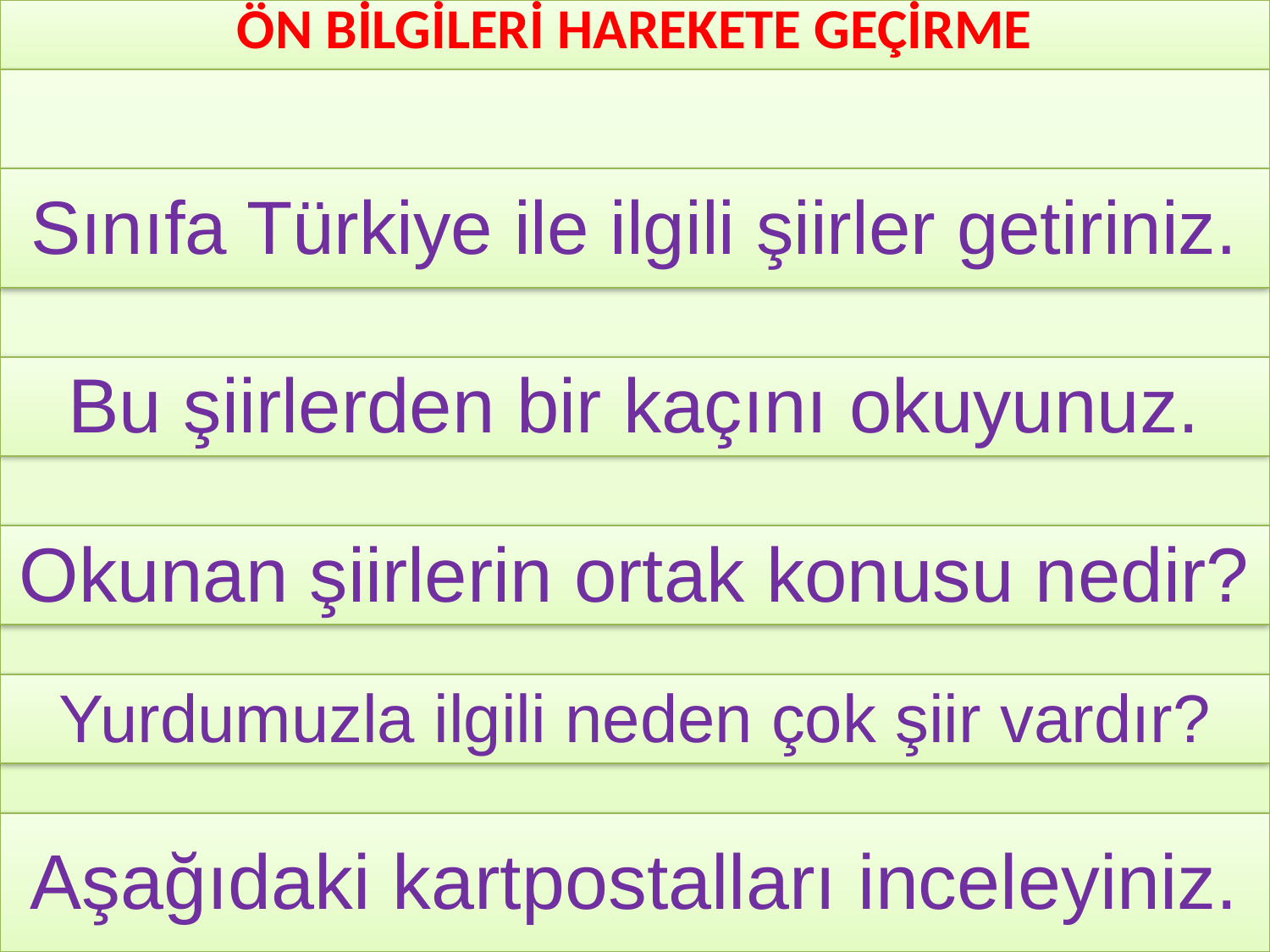

ÖN BİLGİLERİ HAREKETE GEÇİRME

Sınıfa Türkiye ile ilgili şiirler getiriniz.
Bu şiirlerden bir kaçını okuyunuz.
Okunan şiirlerin ortak konusu nedir?
Yurdumuzla ilgili neden çok şiir vardır?
Aşağıdaki kartpostalları inceleyiniz.